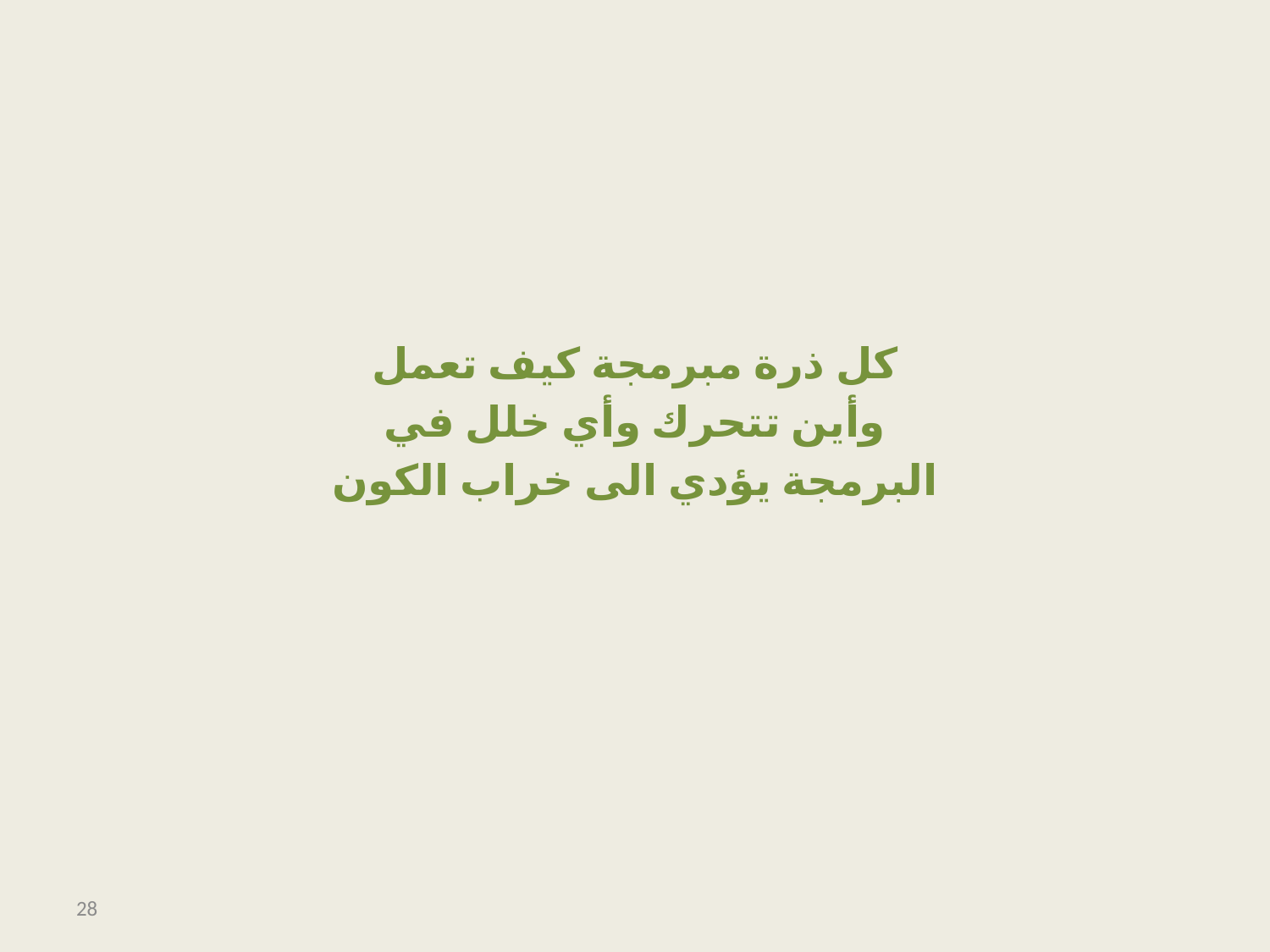

كل ذرة مبرمجة كيف تعمل وأين تتحرك وأي خلل في البرمجة يؤدي الى خراب الكون
28